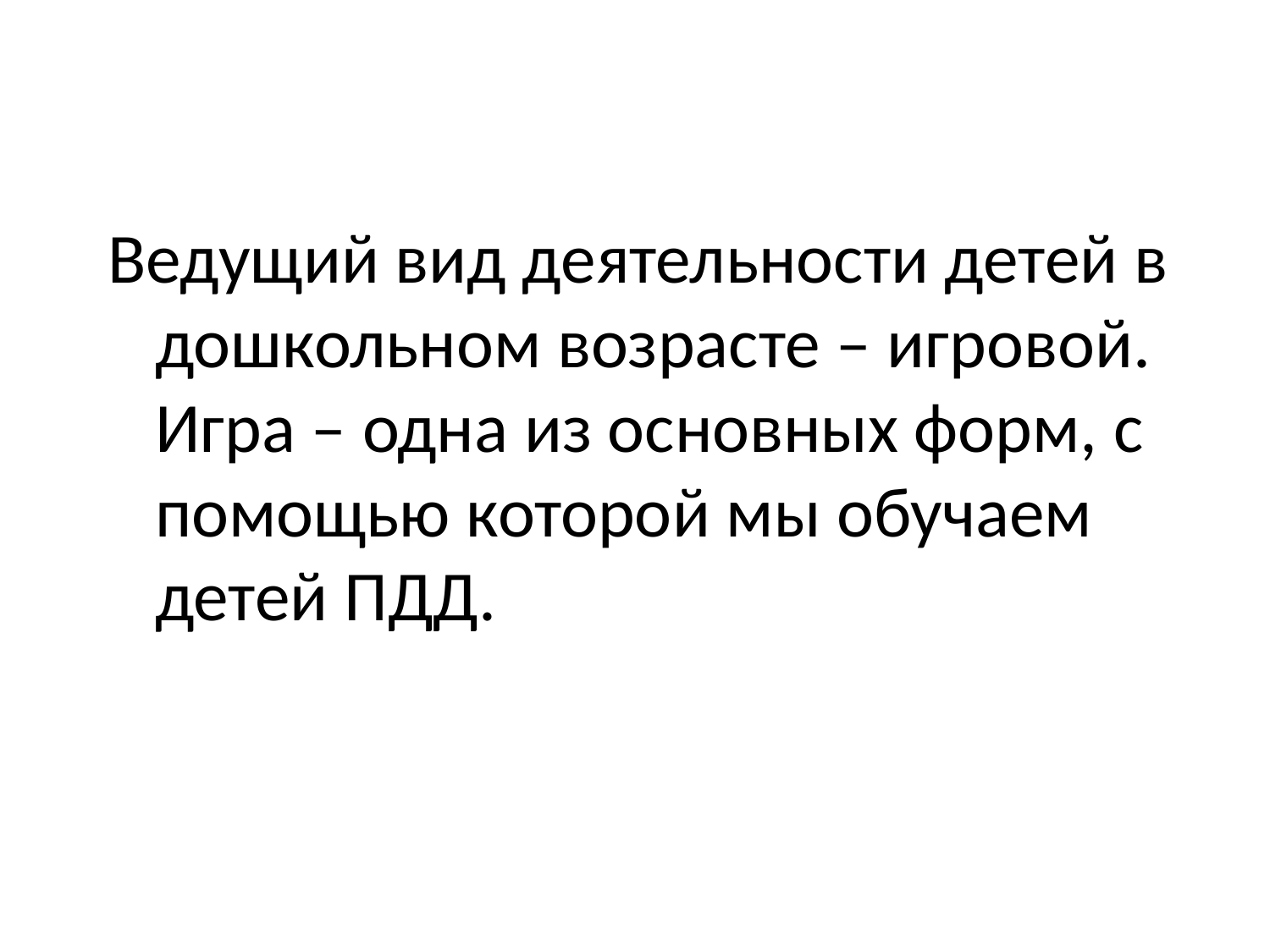

Ведущий вид деятельности детей в дошкольном возрасте – игровой. Игра – одна из основных форм, с помощью которой мы обучаем детей ПДД.